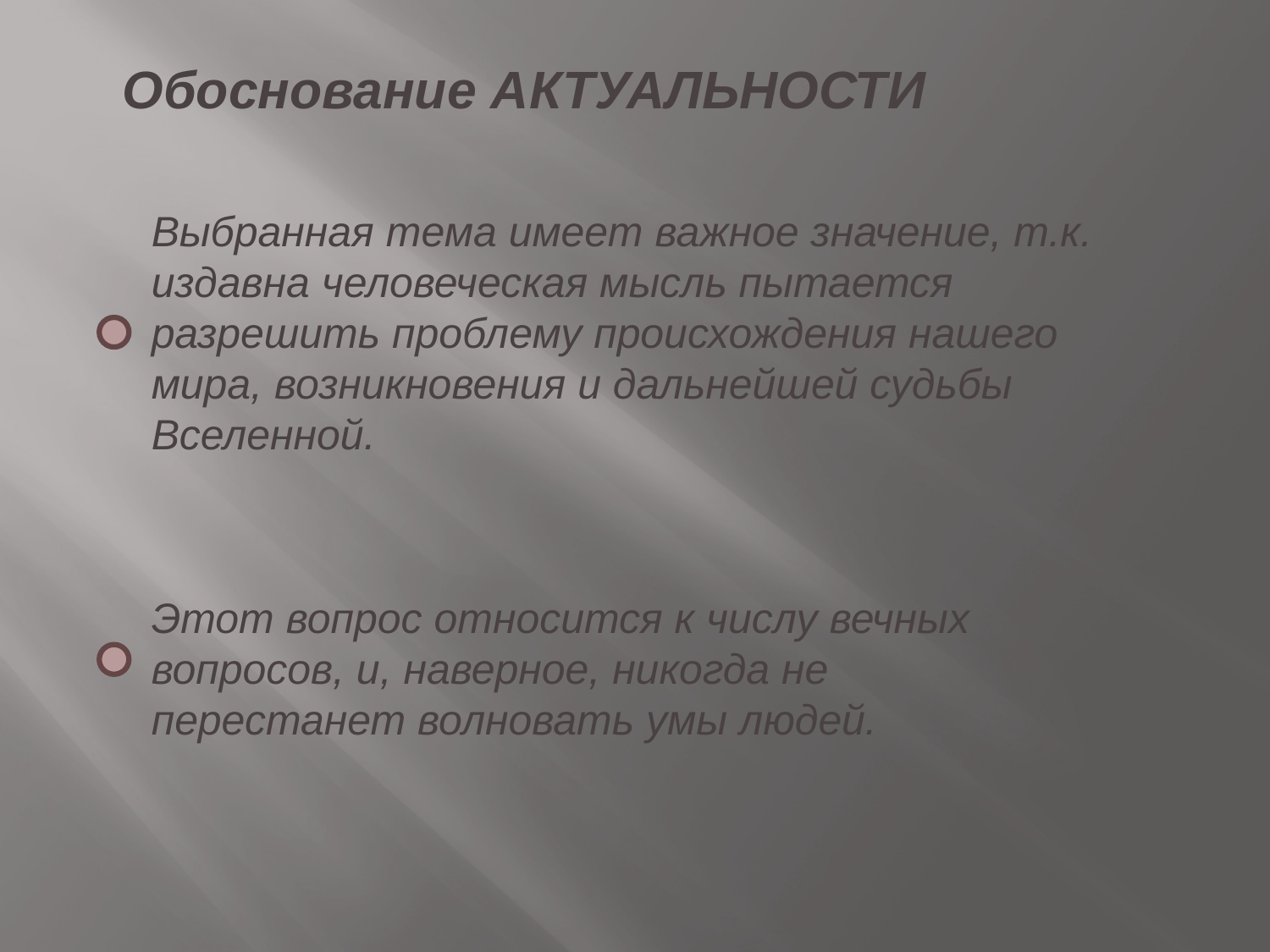

Обоснование АКТУАЛЬНОСТИ
Выбранная тема имеет важное значение, т.к. издавна человеческая мысль пытается разрешить проблему происхождения нашего мира, возникновения и дальнейшей судьбы Вселенной.

Этот вопрос относится к числу вечных вопросов, и, наверное, никогда не перестанет волновать умы людей.